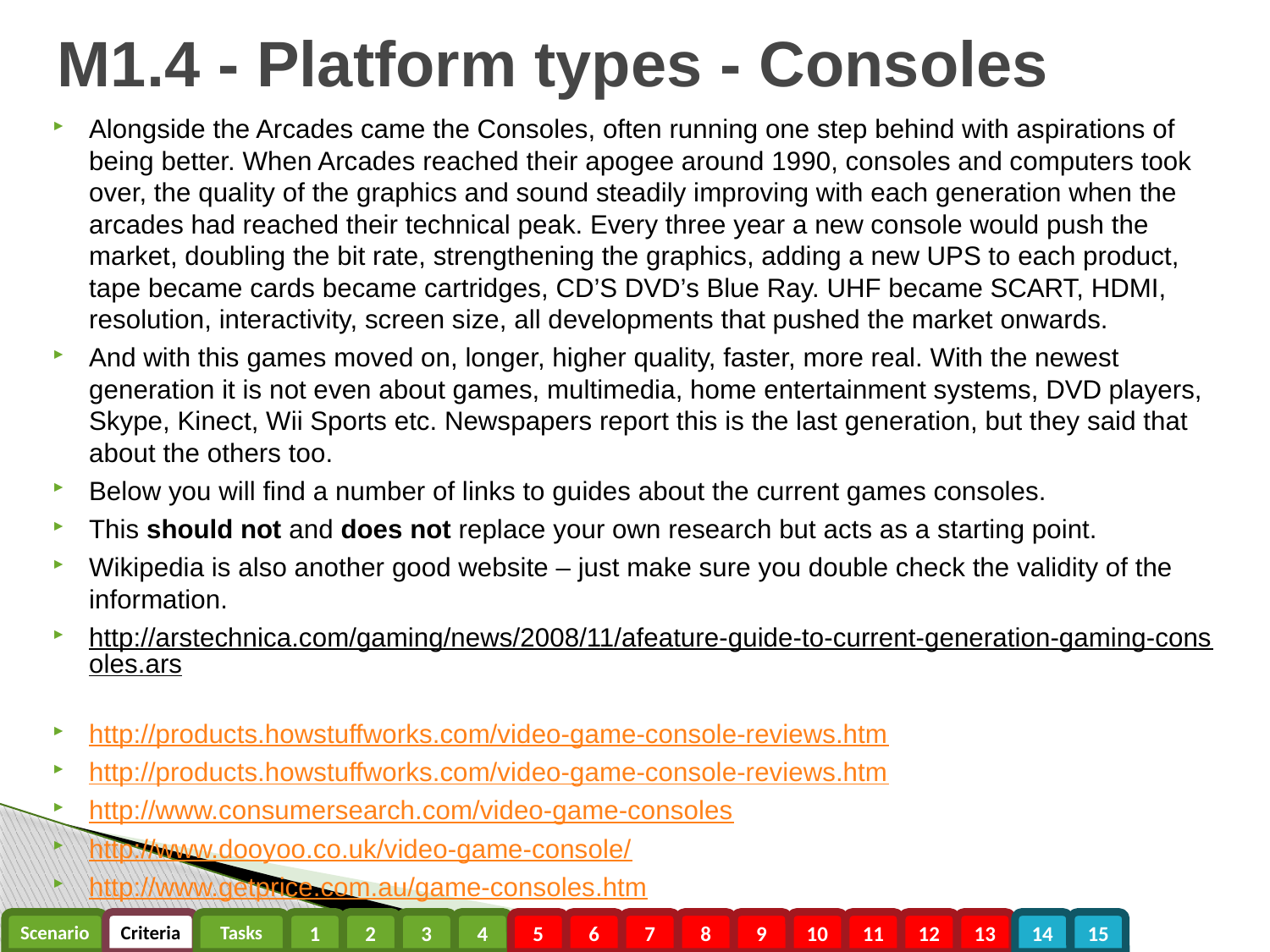

# M1.4 - Platform types - Consoles
Alongside the Arcades came the Consoles, often running one step behind with aspirations of being better. When Arcades reached their apogee around 1990, consoles and computers took over, the quality of the graphics and sound steadily improving with each generation when the arcades had reached their technical peak. Every three year a new console would push the market, doubling the bit rate, strengthening the graphics, adding a new UPS to each product, tape became cards became cartridges, CD’S DVD’s Blue Ray. UHF became SCART, HDMI, resolution, interactivity, screen size, all developments that pushed the market onwards.
And with this games moved on, longer, higher quality, faster, more real. With the newest generation it is not even about games, multimedia, home entertainment systems, DVD players, Skype, Kinect, Wii Sports etc. Newspapers report this is the last generation, but they said that about the others too.
Below you will find a number of links to guides about the current games consoles.
This should not and does not replace your own research but acts as a starting point.
Wikipedia is also another good website – just make sure you double check the validity of the information.
http://arstechnica.com/gaming/news/2008/11/afeature-guide-to-current-generation-gaming-consoles.ars
http://products.howstuffworks.com/video-game-console-reviews.htm
http://products.howstuffworks.com/video-game-console-reviews.htm
http://www.consumersearch.com/video-game-consoles
http://www.dooyoo.co.uk/video-game-console/
http://www.getprice.com.au/game-consoles.htm